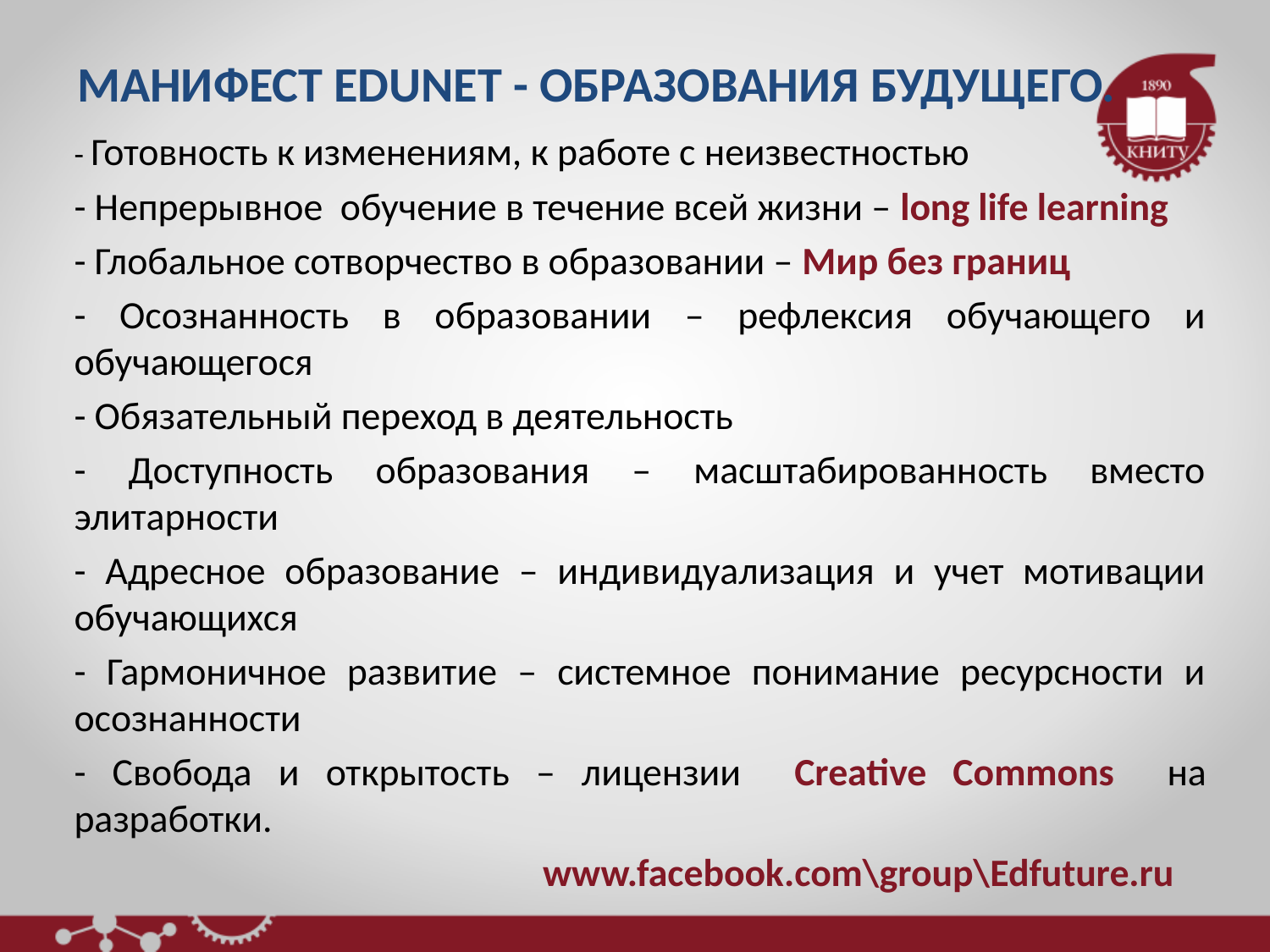

# МАНИФЕСТ EDUNET - ОБРАЗОВАНИЯ БУДУЩЕГО.
- Готовность к изменениям, к работе с неизвестностью
- Непрерывное  обучение в течение всей жизни – long life learning
- Глобальное сотворчество в образовании – Мир без границ
- Осознанность в образовании – рефлексия обучающего и обучающегося
- Обязательный переход в деятельность
- Доступность образования – масштабированность вместо элитарности
- Адресное образование – индивидуализация и учет мотивации обучающихся
- Гармоничное развитие – системное понимание ресурсности и осознанности
- Свобода и открытость – лицензии  Creative Commons  на разработки.
                                                      www.facebook.com\group\Edfuture.ru